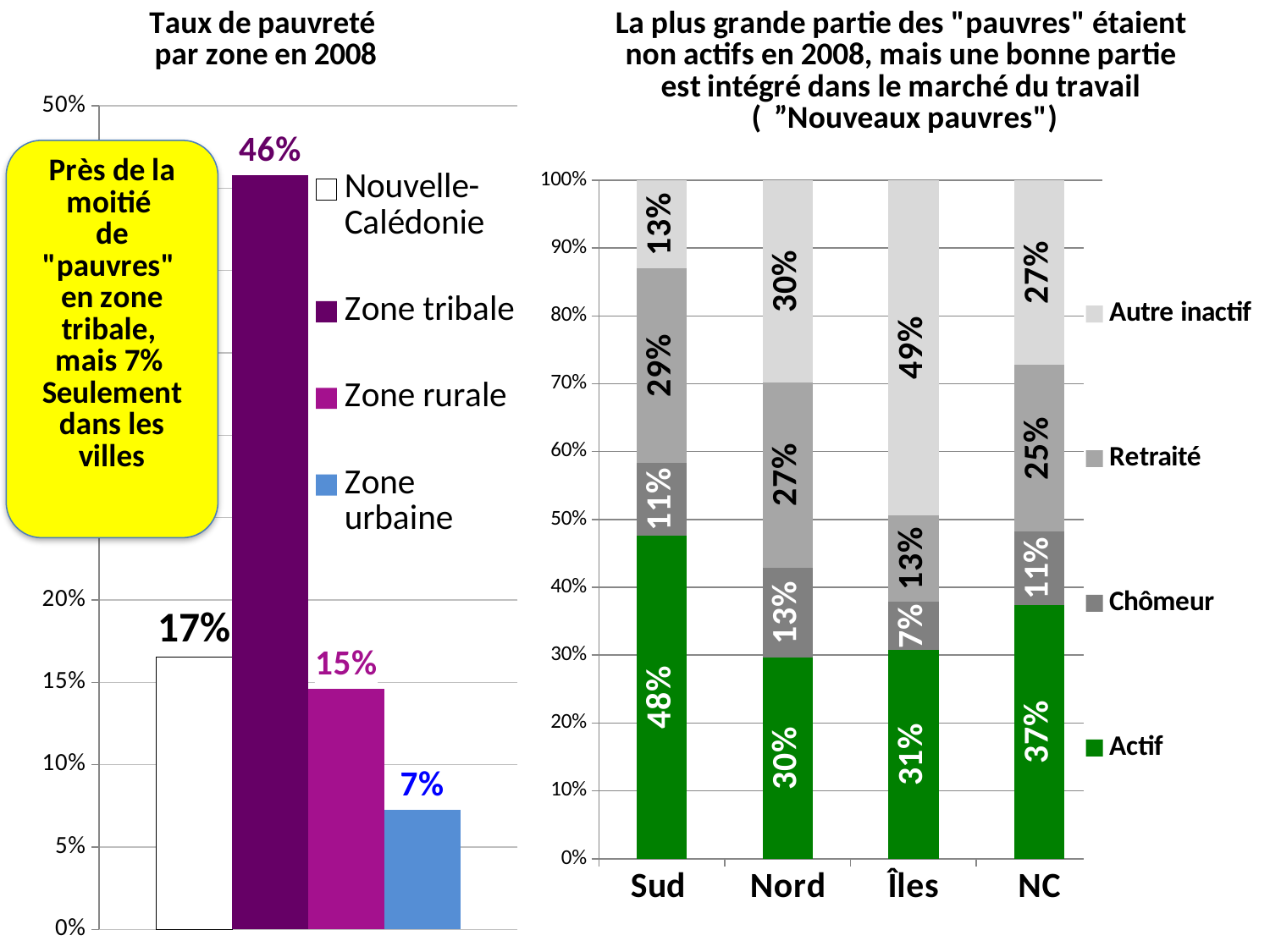

### Chart: Taux de pauvreté
par zone en 2008

| Category | Nouvelle-Calédonie  | Zone tribale | Zone rurale | Zone urbaine |
|---|---|---|---|---|
| 2008.0 | 0.16533149801716 | 0.457850903920374 | 0.146031302403577 | 0.0726365953673944 |

### Chart: La plus grande partie des "pauvres" étaient
non actifs en 2008, mais une bonne partie
est intégré dans le marché du travail
(  ”Nouveaux pauvres")

| Category | Actif | Chômeur | Retraité | Autre inactif |
|---|---|---|---|---|
| Sud  | 0.476053381833541 | 0.10706104690628 | 0.286753883715869 | 0.130131687544311 |
| Nord | 0.296739160660611 | 0.132200630477813 | 0.272963523799653 | 0.298096685061923 |
| Îles | 0.30761682618837 | 0.0711855545725086 | 0.126658891659294 | 0.494538727579828 |
| NC | 0.374227029211845 | 0.107975019532906 | 0.245889969739784 | 0.271907981515465 |